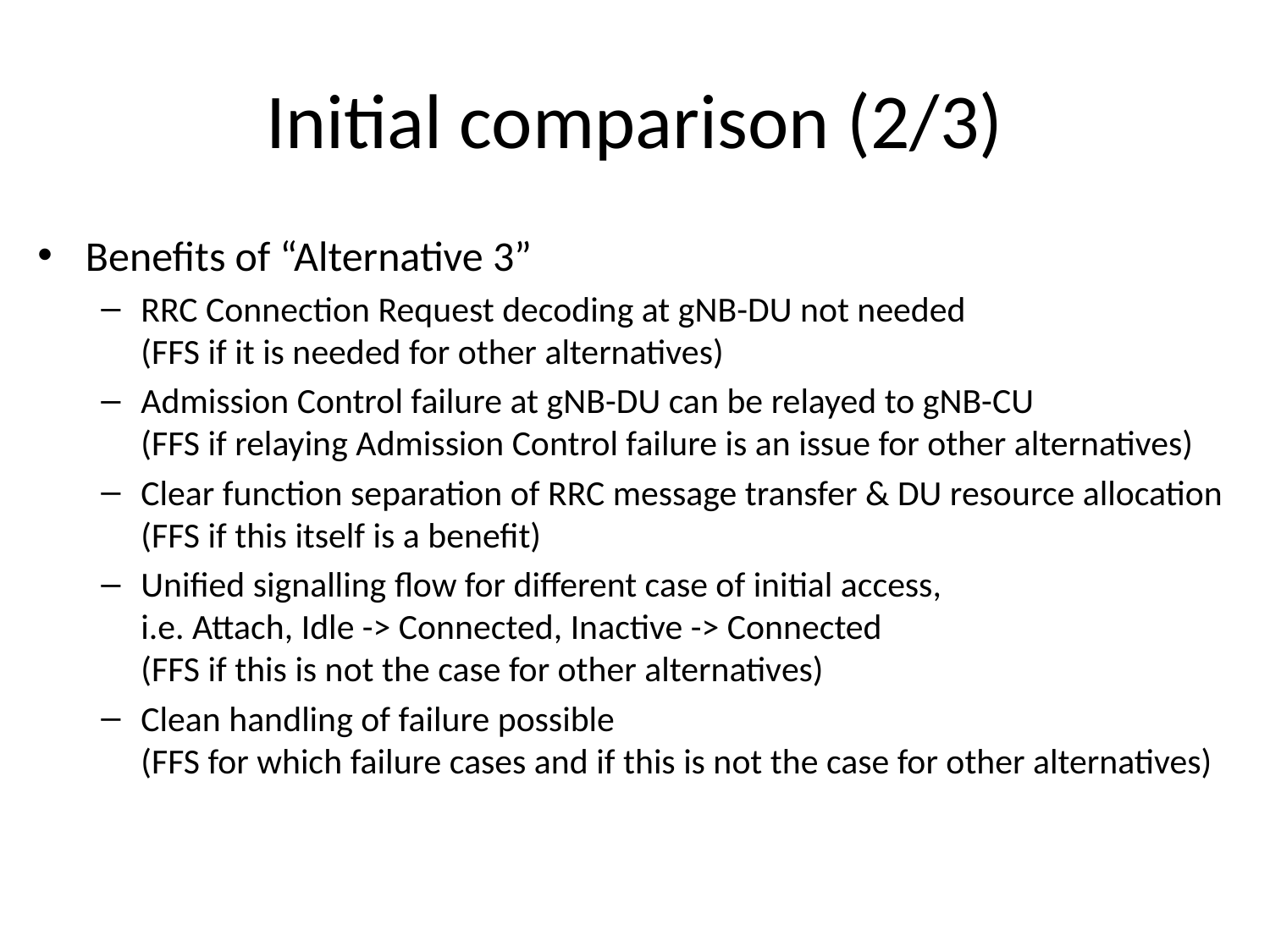

# Initial comparison (2/3)
Benefits of “Alternative 3”
RRC Connection Request decoding at gNB-DU not needed                           (FFS if it is needed for other alternatives)
Admission Control failure at gNB-DU can be relayed to gNB-CU                  (FFS if relaying Admission Control failure is an issue for other alternatives)
Clear function separation of RRC message transfer & DU resource allocation (FFS if this itself is a benefit)
Unified signalling flow for different case of initial access,                                i.e. Attach, Idle -> Connected, Inactive -> Connected                                     (FFS if this is not the case for other alternatives)
Clean handling of failure possible                                                                       (FFS for which failure cases and if this is not the case for other alternatives)